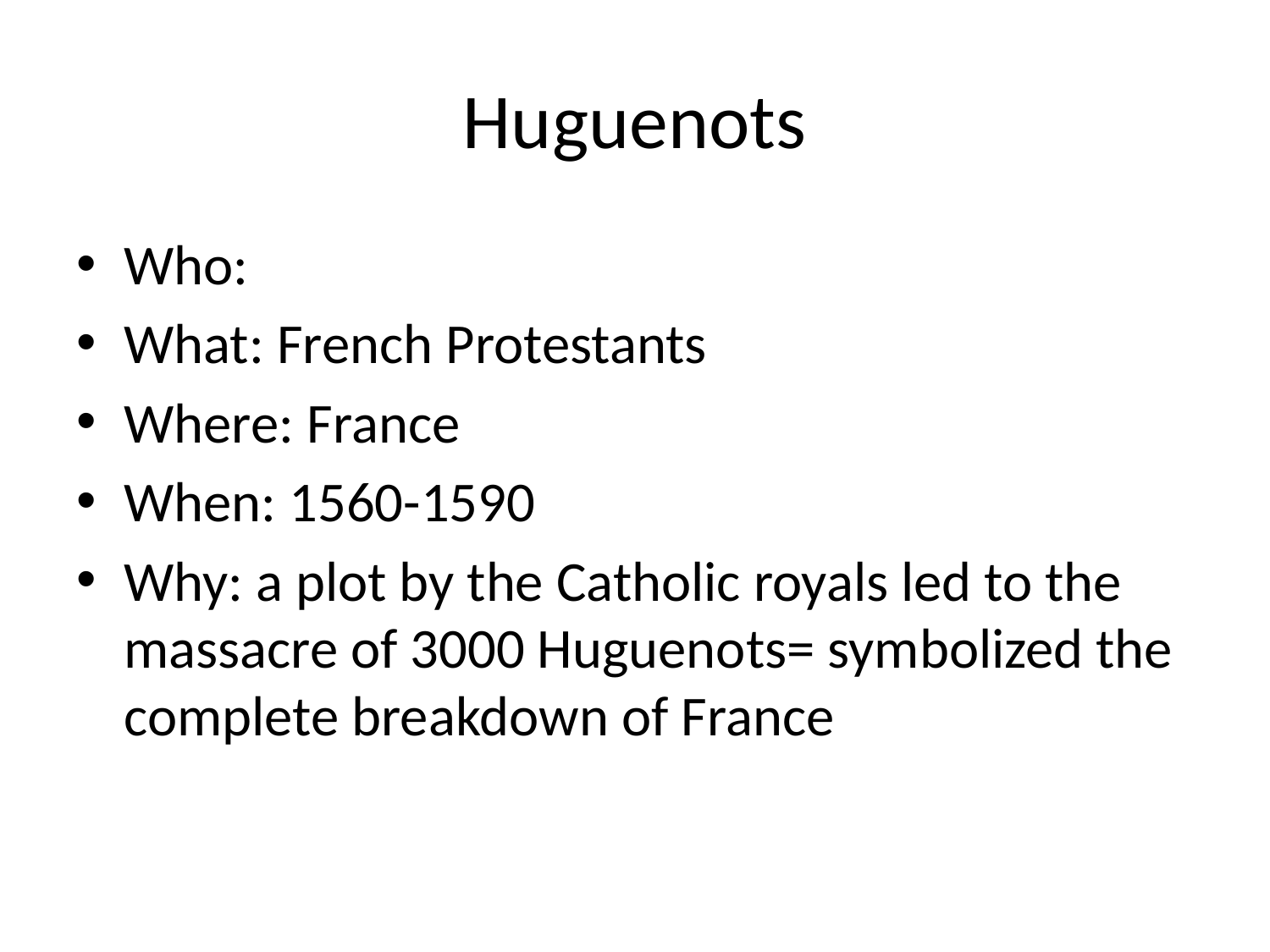

# Huguenots
Who:
What: French Protestants
Where: France
When: 1560-1590
Why: a plot by the Catholic royals led to the massacre of 3000 Huguenots= symbolized the complete breakdown of France